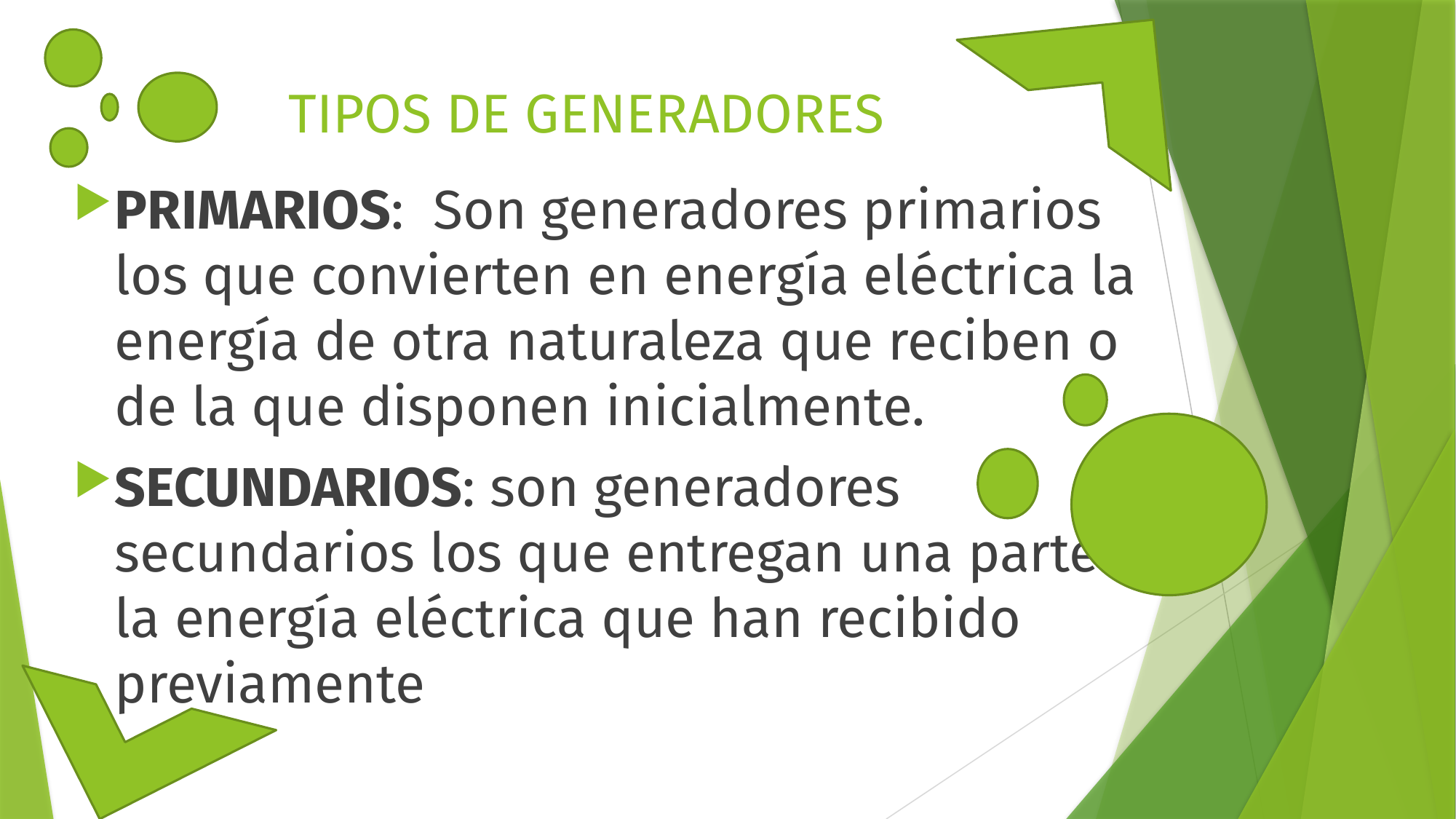

# TIPOS DE GENERADORES

PRIMARIOS:  Son generadores primarios los que convierten en energía eléctrica la energía de otra naturaleza que reciben o de la que disponen inicialmente.
SECUNDARIOS: son generadores secundarios los que entregan una parte de la energía eléctrica que han recibido previamente